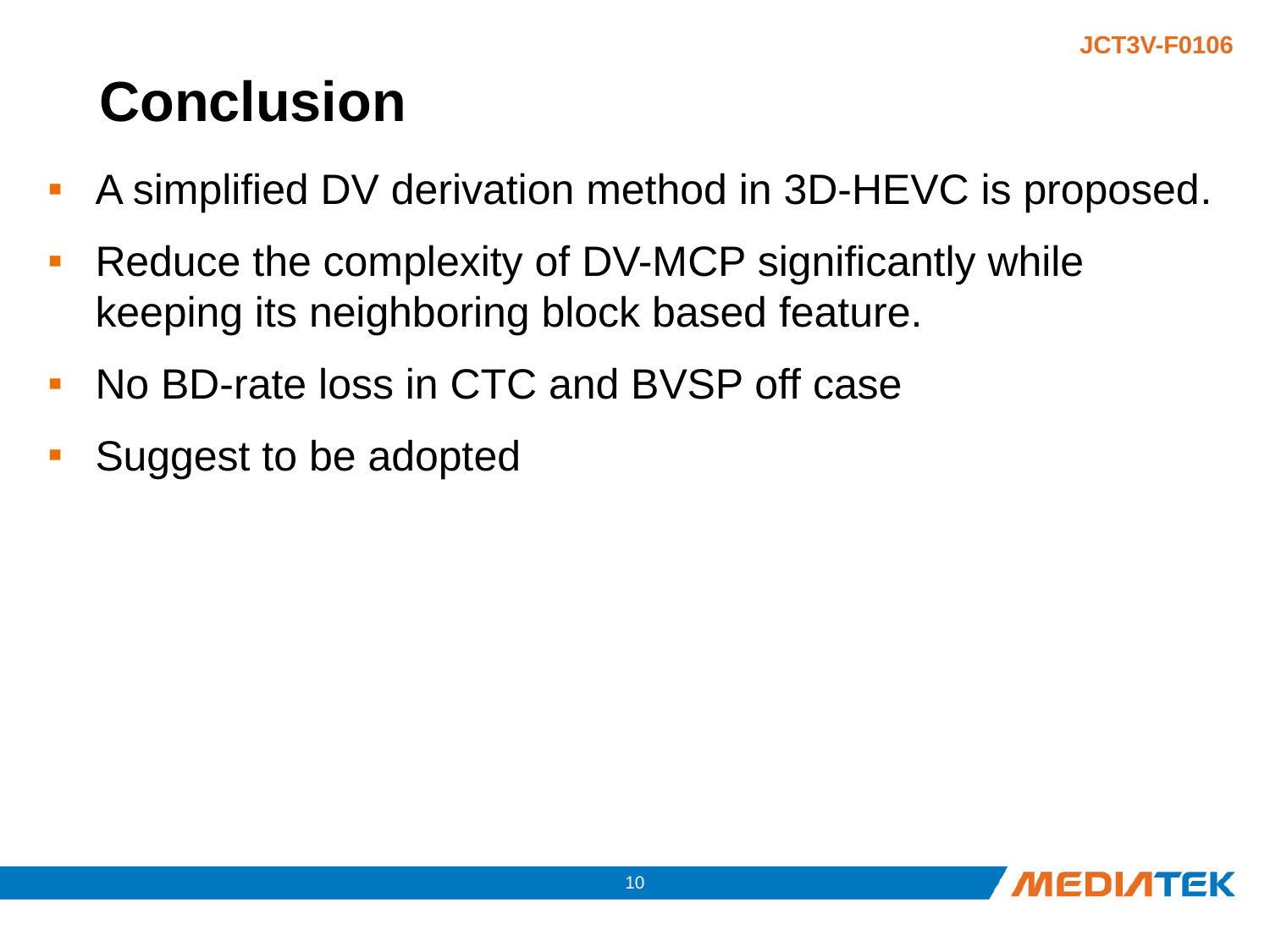

# Conclusion
A simplified DV derivation method in 3D-HEVC is proposed.
Reduce the complexity of DV-MCP significantly while keeping its neighboring block based feature.
No BD-rate loss in CTC and BVSP off case
Suggest to be adopted

10